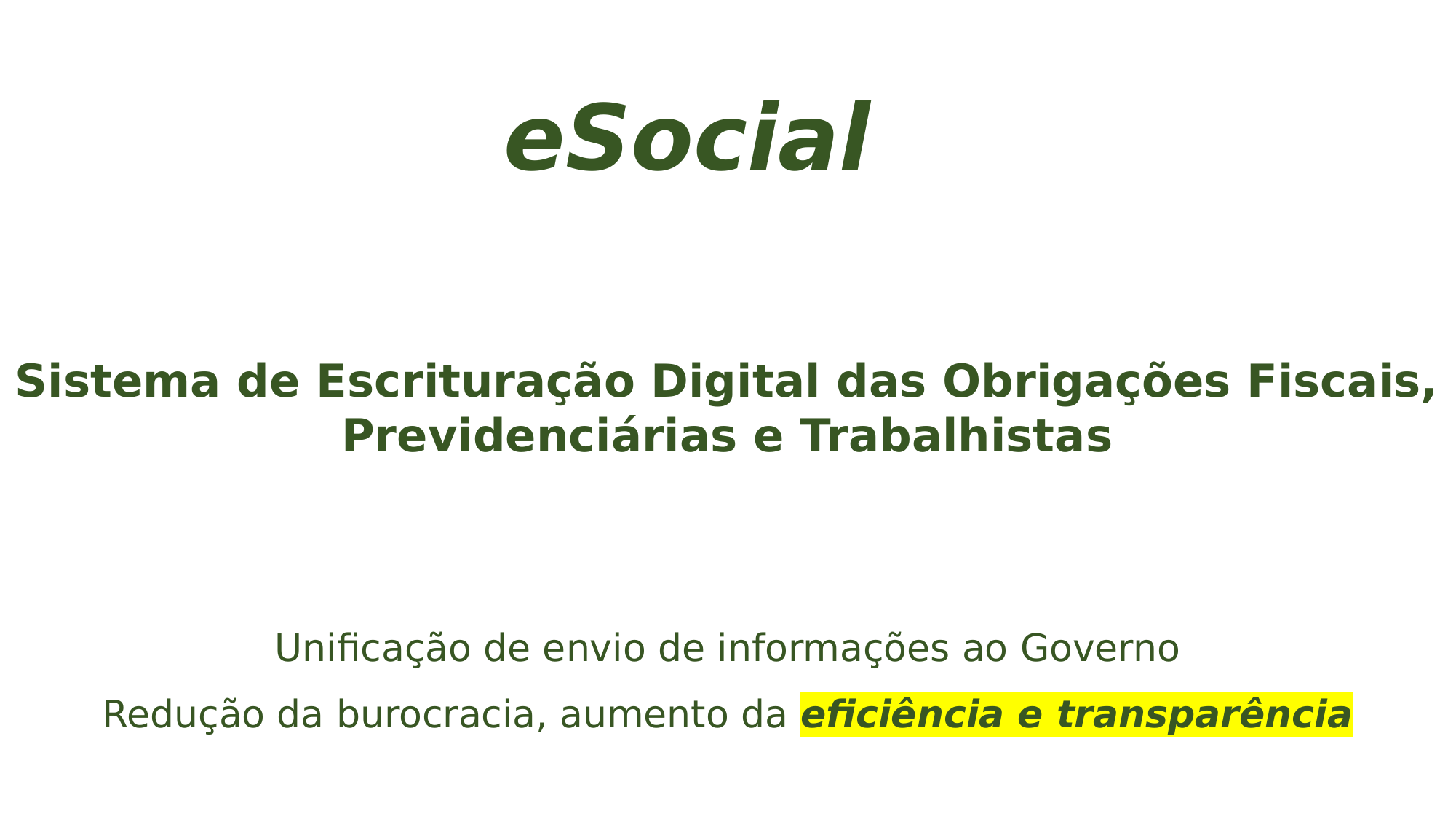

eSocial
Sistema de Escrituração Digital das Obrigações Fiscais, Previdenciárias e Trabalhistas

Unificação de envio de informações ao Governo
Redução da burocracia, aumento da eficiência e transparência